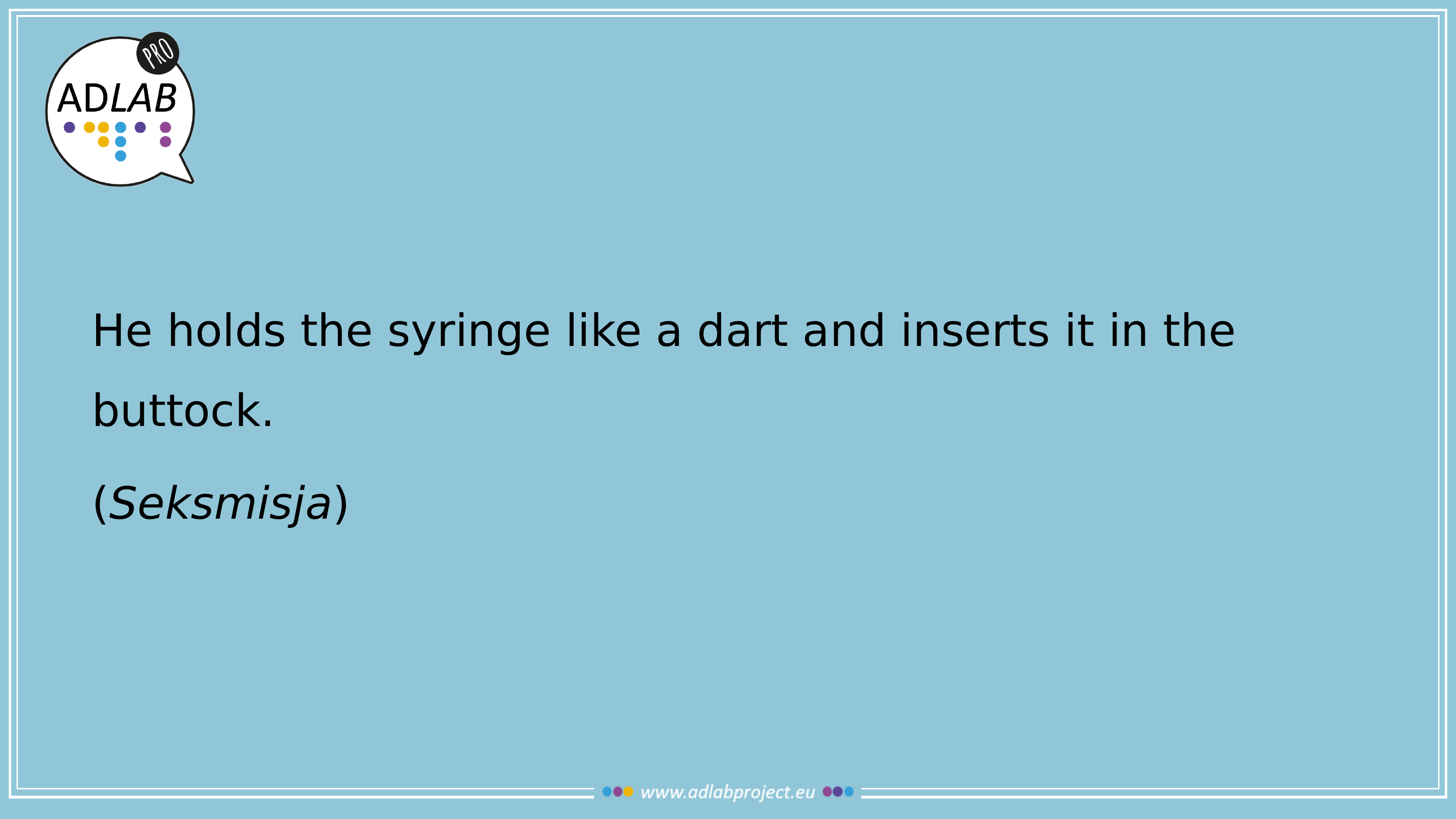

He holds the syringe like a dart and inserts it in the buttock.
(Seksmisja)